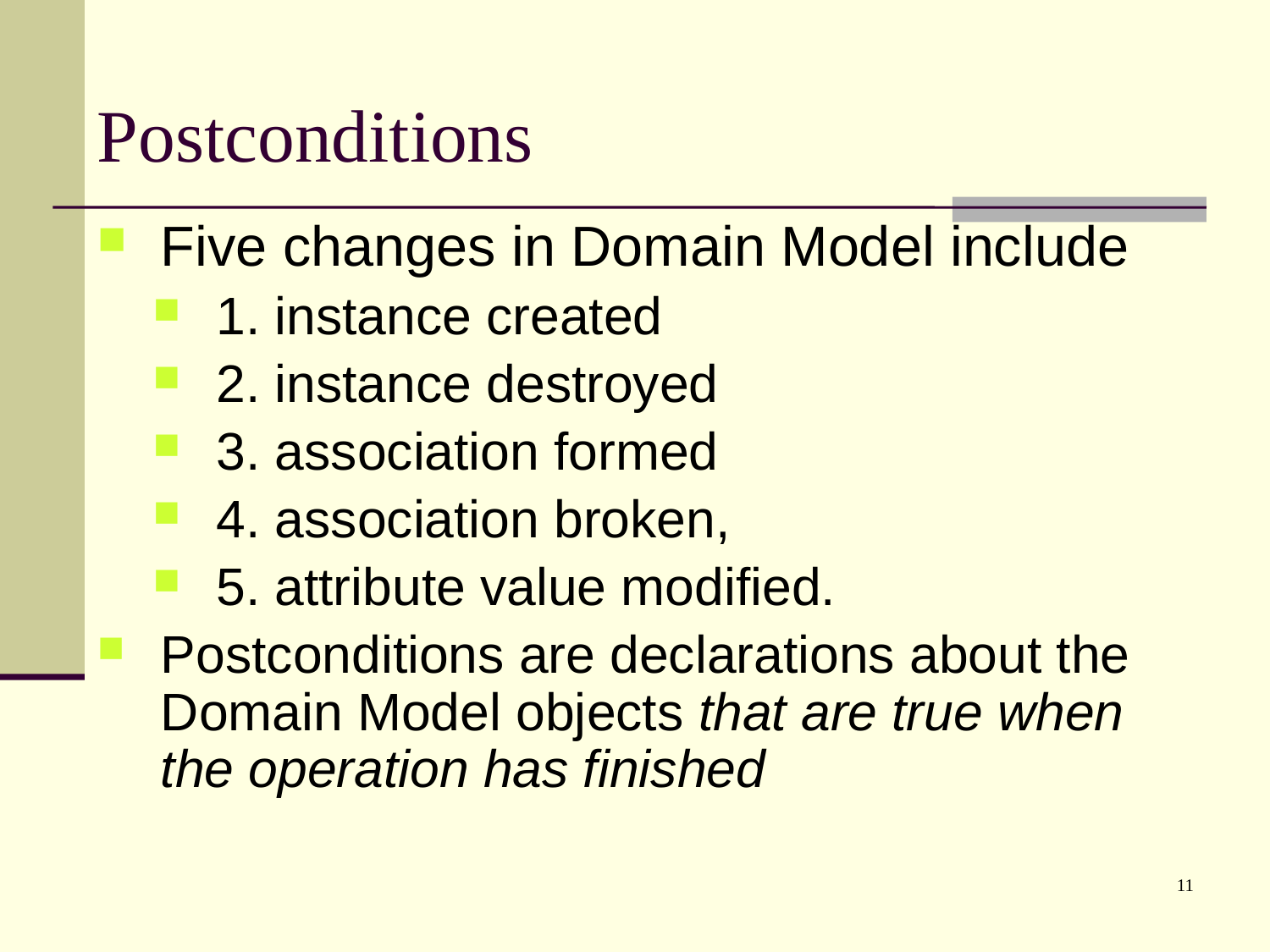

# Postconditions
Five changes in Domain Model include
1. instance created
2. instance destroyed
3. association formed
4. association broken,
5. attribute value modified.
Postconditions are declarations about the Domain Model objects that are true when the operation has finished
11